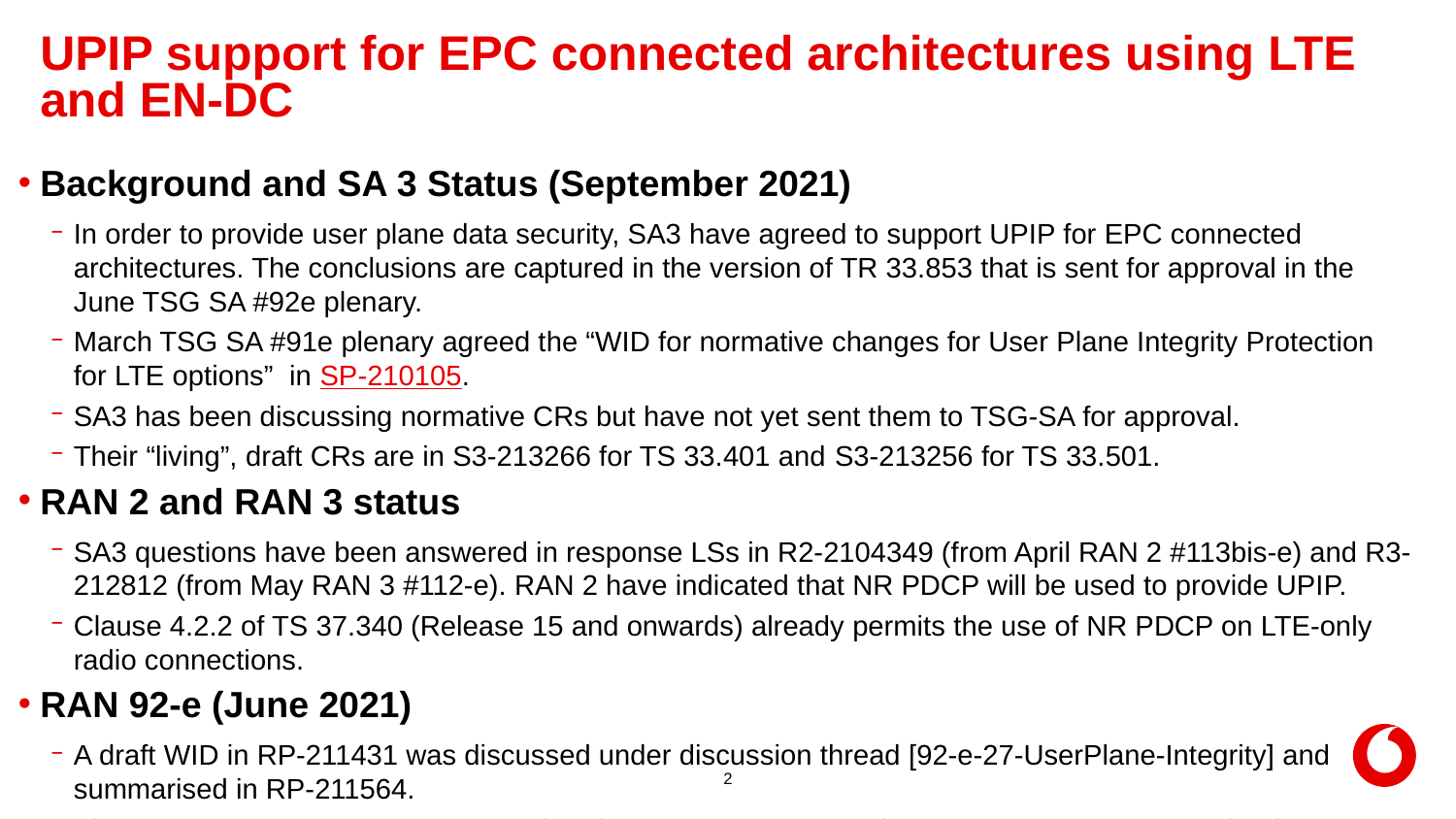

# UPIP support for EPC connected architectures using LTE and EN-DC
Background and SA 3 Status (September 2021)
In order to provide user plane data security, SA3 have agreed to support UPIP for EPC connected architectures. The conclusions are captured in the version of TR 33.853 that is sent for approval in the June TSG SA #92e plenary.
March TSG SA #91e plenary agreed the “WID for normative changes for User Plane Integrity Protection for LTE options”  in SP-210105.
SA3 has been discussing normative CRs but have not yet sent them to TSG-SA for approval.
Their “living”, draft CRs are in S3-213266 for TS 33.401 and S3-213256 for TS 33.501.
RAN 2 and RAN 3 status
SA3 questions have been answered in response LSs in R2-2104349 (from April RAN 2 #113bis-e) and R3-212812 (from May RAN 3 #112-e). RAN 2 have indicated that NR PDCP will be used to provide UPIP.
Clause 4.2.2 of TS 37.340 (Release 15 and onwards) already permits the use of NR PDCP on LTE-only radio connections.
RAN 92-e (June 2021)
A draft WID in RP-211431 was discussed under discussion thread [92-e-27-UserPlane-Integrity] and summarised in RP-211564.
There was a preference for a WID rather than use of TEI-17, and a preference for RAN 3 to lead.

2